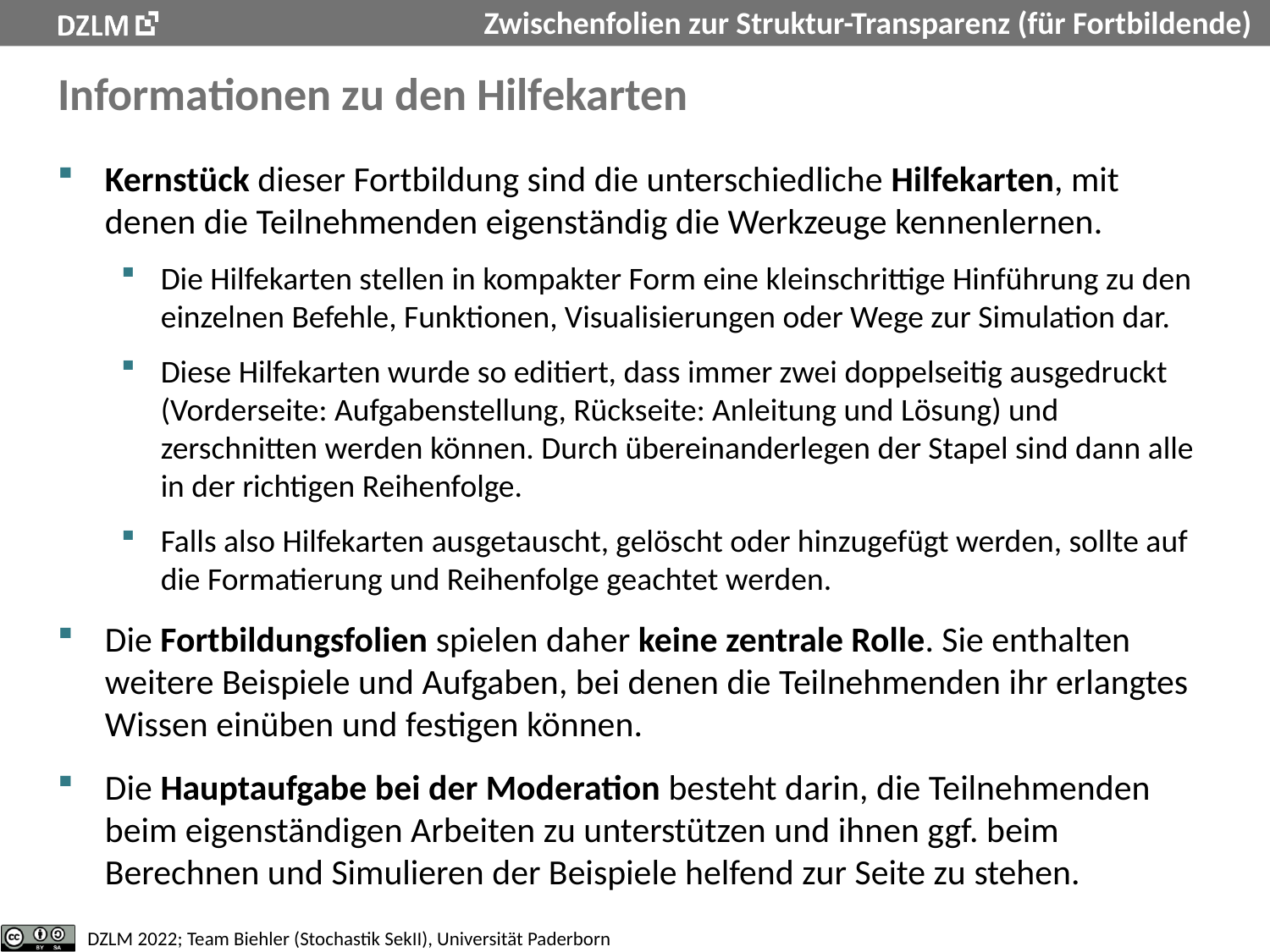

# Informationen zu den Hilfekarten
Kernstück dieser Fortbildung sind die unterschiedliche Hilfekarten, mit denen die Teilnehmenden eigenständig die Werkzeuge kennenlernen.
Die Hilfekarten stellen in kompakter Form eine kleinschrittige Hinführung zu den einzelnen Befehle, Funktionen, Visualisierungen oder Wege zur Simulation dar.
Diese Hilfekarten wurde so editiert, dass immer zwei doppelseitig ausgedruckt (Vorderseite: Aufgabenstellung, Rückseite: Anleitung und Lösung) und zerschnitten werden können. Durch übereinanderlegen der Stapel sind dann alle in der richtigen Reihenfolge.
Falls also Hilfekarten ausgetauscht, gelöscht oder hinzugefügt werden, sollte auf die Formatierung und Reihenfolge geachtet werden.
Die Fortbildungsfolien spielen daher keine zentrale Rolle. Sie enthalten weitere Beispiele und Aufgaben, bei denen die Teilnehmenden ihr erlangtes Wissen einüben und festigen können.
Die Hauptaufgabe bei der Moderation besteht darin, die Teilnehmenden beim eigenständigen Arbeiten zu unterstützen und ihnen ggf. beim Berechnen und Simulieren der Beispiele helfend zur Seite zu stehen.